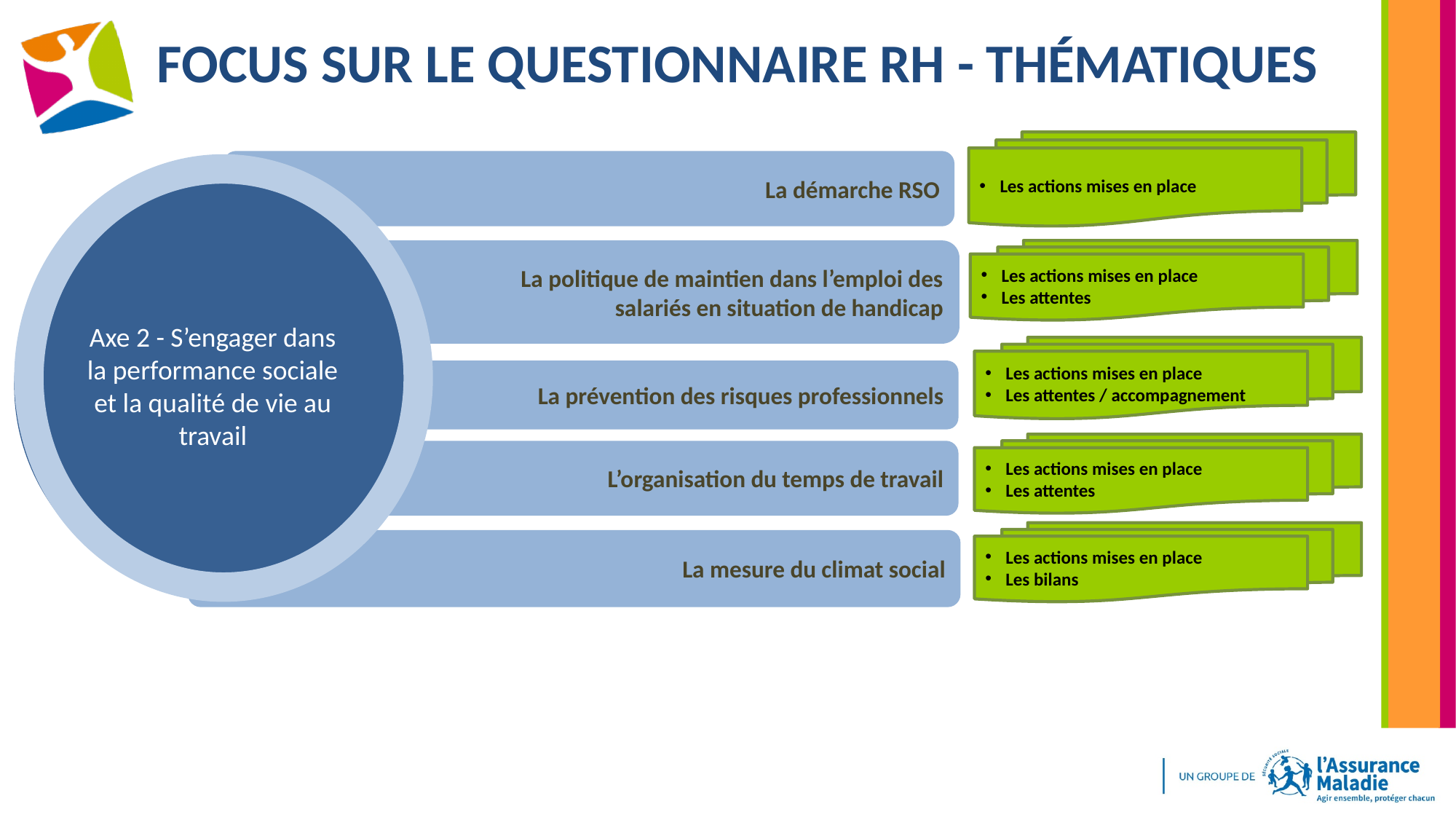

# Focus sur le questionnaire RH - thématiques
Les actions mises en place
	La démarche RSO

Axe 2 - S’engager dans la performance sociale et la qualité de vie au travail
	La politique de maintien dans l’emploi des salariés en situation de handicap
Les actions mises en place
Les attentes
Les actions mises en place
Les attentes / accompagnement
	La prévention des risques professionnels
Les actions mises en place
Les attentes
	L’organisation du temps de travail
Les actions mises en place
Les bilans
	La mesure du climat social